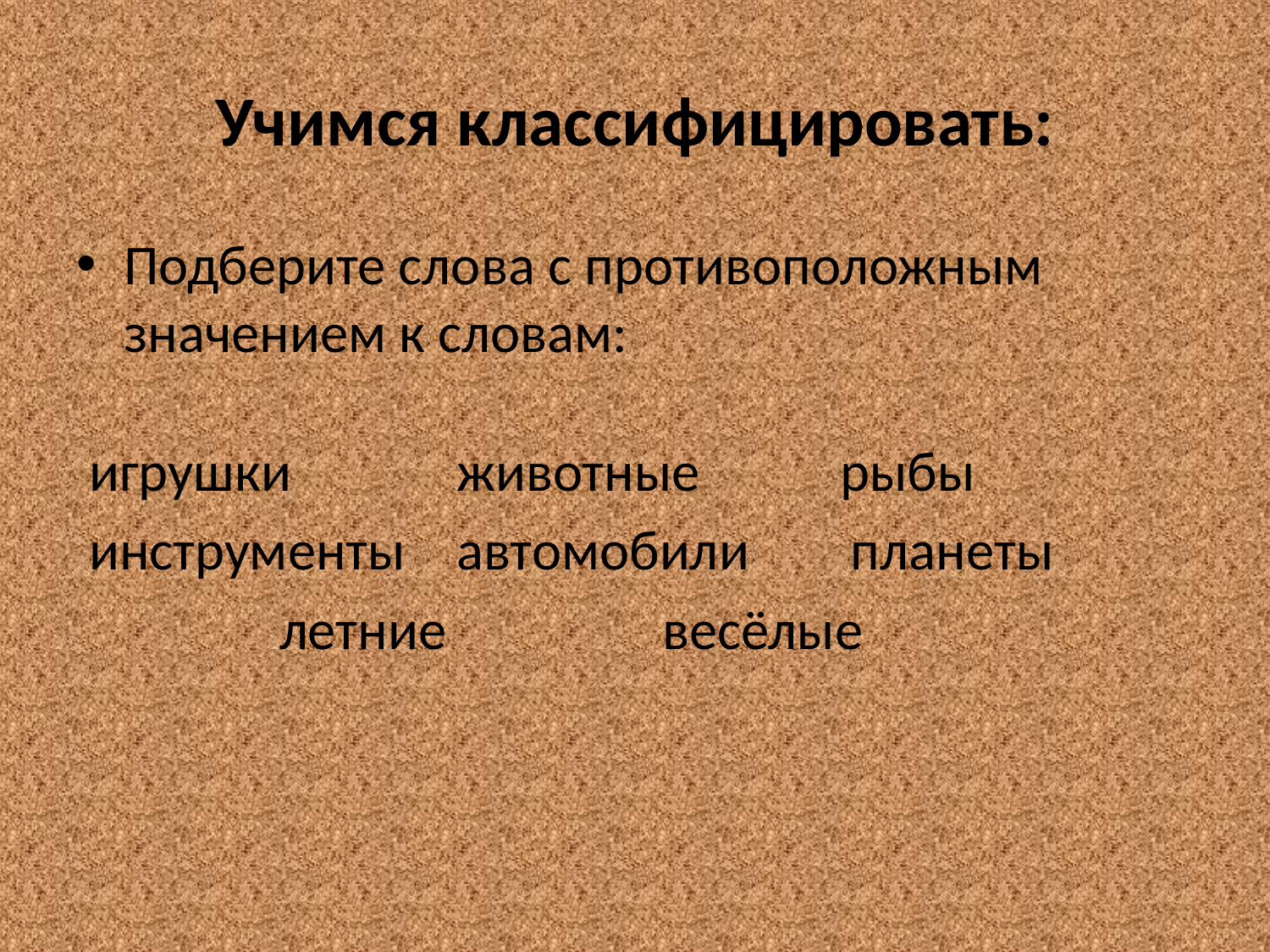

# Учимся классифицировать:
Подберите слова с противоположным значением к словам:

 игрушки             животные           рыбы
 инструменты    автомобили        планеты
                летние                 весёлые